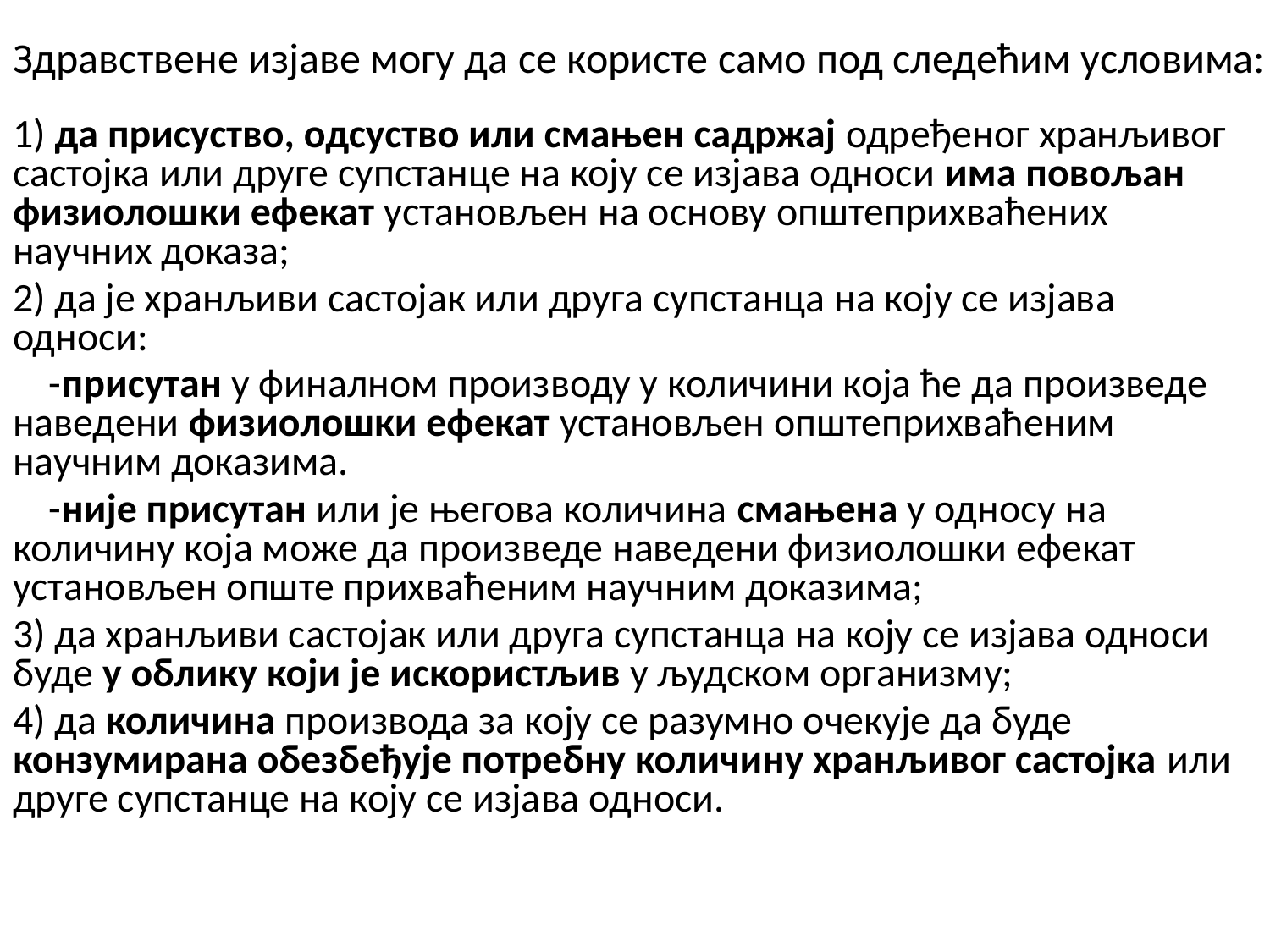

# Здравствене изјаве могу да се користе само под следећим условима:
1) да присуство, одсуство или смањен садржај одређеног хранљивог састојка или друге супстанце на коју се изјава односи има повољан физиолошки ефекат установљен на основу општеприхваћених научних доказа;
2) да је хранљиви састојак или друга супстанца на коју се изјава односи:
    -присутан у финалном производу у количини која ће да произведе наведени физиолошки ефекат установљен општеприхваћеним научним доказима.
    -није присутан или је његова количина смањена у односу на количину која може да произведе наведени физиолошки ефекат установљен опште прихваћеним научним доказима;
3) да хранљиви састојак или друга супстанца на коју се изјава односи буде у облику који је искористљив у људском организму;
4) да количина производа за коју се разумно очекује да буде конзумирана обезбеђује потребну количину хранљивог састојка или друге супстанце на коју се изјава односи.